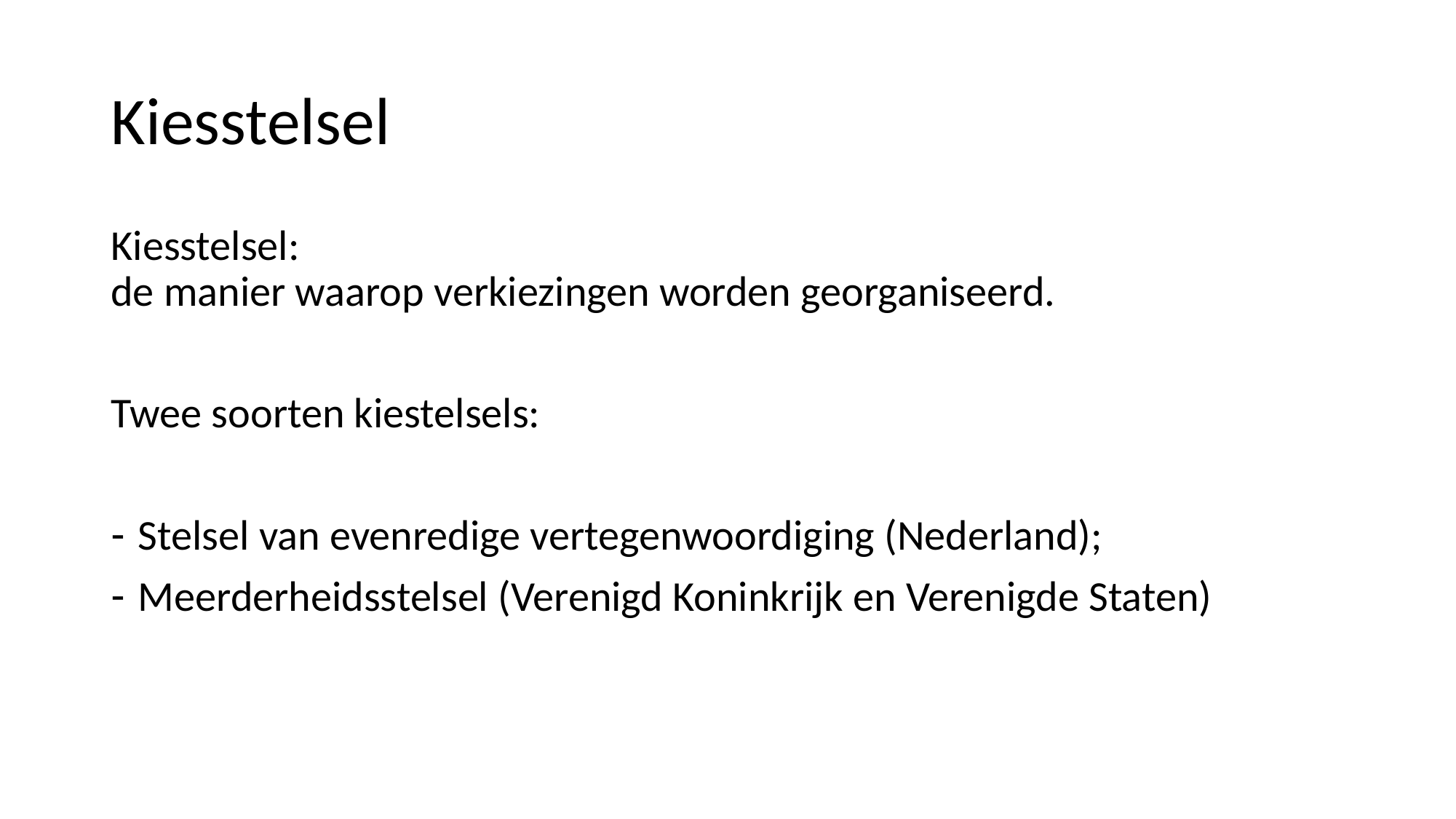

# Kiesstelsel
Kiesstelsel:
de manier waarop verkiezingen worden georganiseerd.

Twee soorten kiestelsels:

Stelsel van evenredige vertegenwoordiging (Nederland);
Meerderheidsstelsel (Verenigd Koninkrijk en Verenigde Staten)